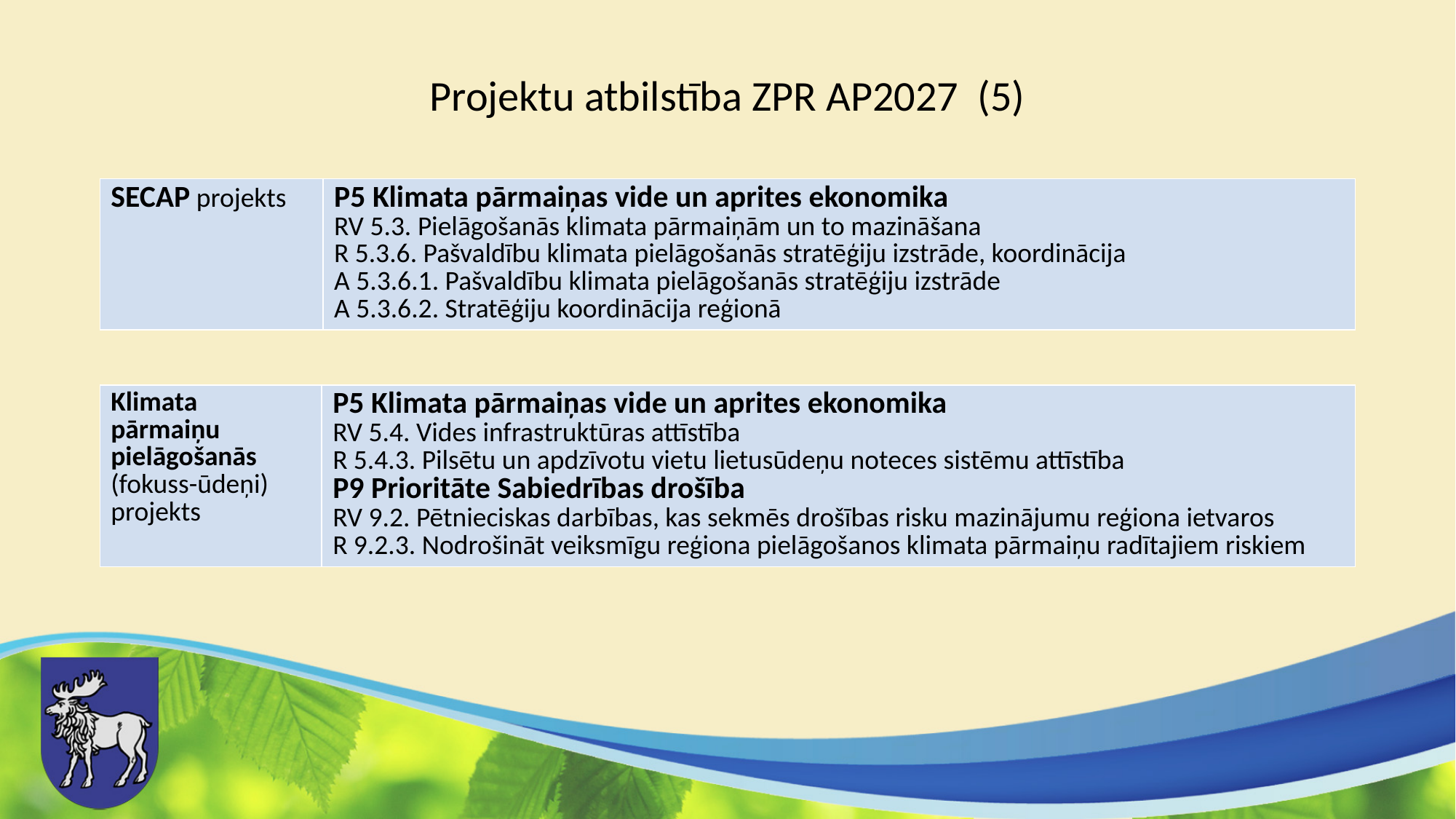

# Projektu atbilstība ZPR AP2027  (5)
| SECAP projekts | P5 Klimata pārmaiņas vide un aprites ekonomika RV 5.3. Pielāgošanās klimata pārmaiņām un to mazināšana R 5.3.6. Pašvaldību klimata pielāgošanās stratēģiju izstrāde, koordinācija A 5.3.6.1. Pašvaldību klimata pielāgošanās stratēģiju izstrāde A 5.3.6.2. Stratēģiju koordinācija reģionā |
| --- | --- |
| Klimata pārmaiņu pielāgošanās (fokuss-ūdeņi) projekts | P5 Klimata pārmaiņas vide un aprites ekonomika RV 5.4. Vides infrastruktūras attīstība R 5.4.3. Pilsētu un apdzīvotu vietu lietusūdeņu noteces sistēmu attīstība P9 Prioritāte Sabiedrības drošība RV 9.2. Pētnieciskas darbības, kas sekmēs drošības risku mazinājumu reģiona ietvaros R 9.2.3. Nodrošināt veiksmīgu reģiona pielāgošanos klimata pārmaiņu radītajiem riskiem |
| --- | --- |